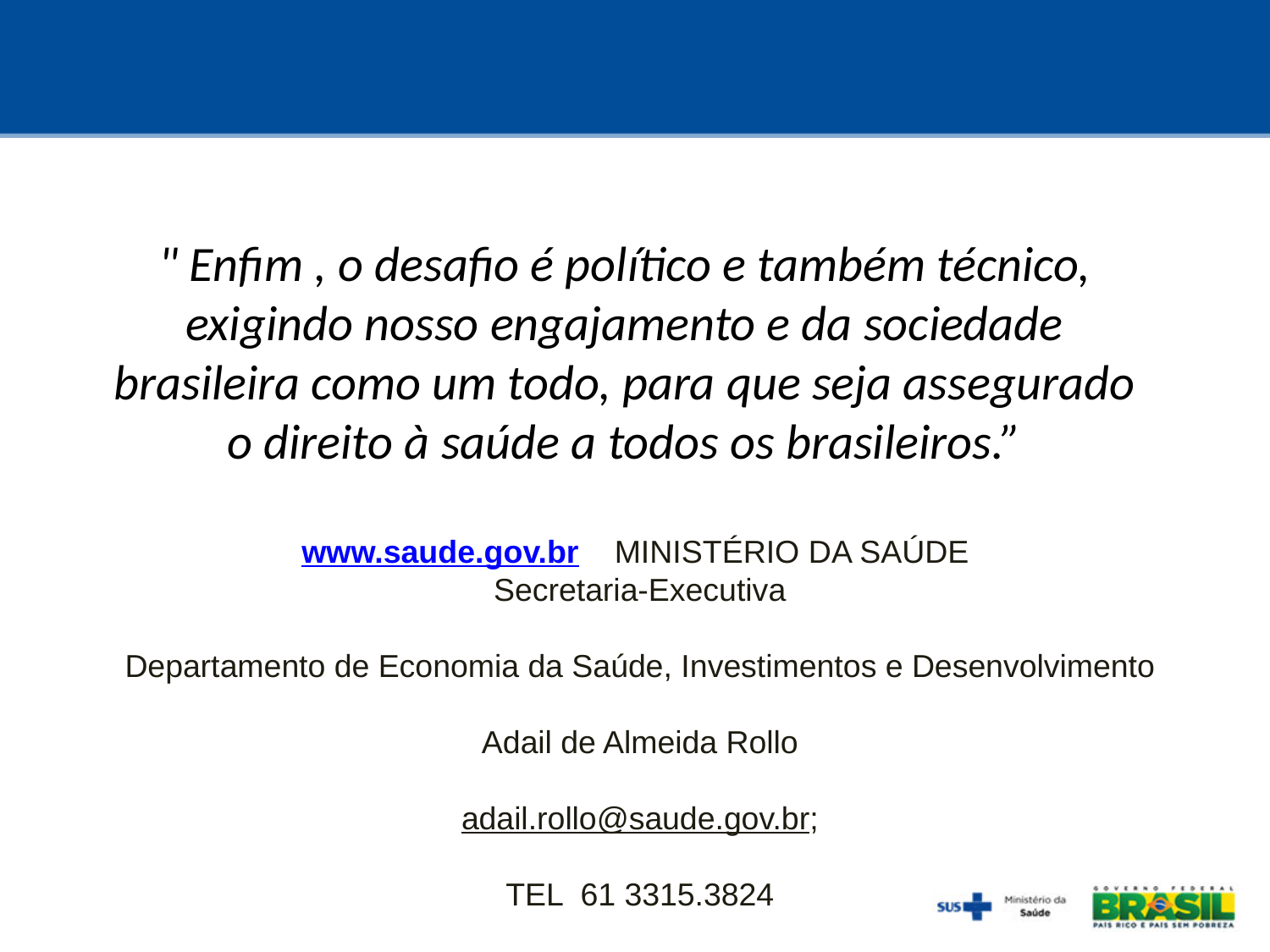

" Enfim , o desafio é político e também técnico, exigindo nosso engajamento e da sociedade brasileira como um todo, para que seja assegurado o direito à saúde a todos os brasileiros.”
www.saude.gov.br    MINISTÉRIO DA SAÚDE
Secretaria-Executiva

Departamento de Economia da Saúde, Investimentos e Desenvolvimento

Adail de Almeida Rollo

adail.rollo@saude.gov.br;

TEL  61 3315.3824